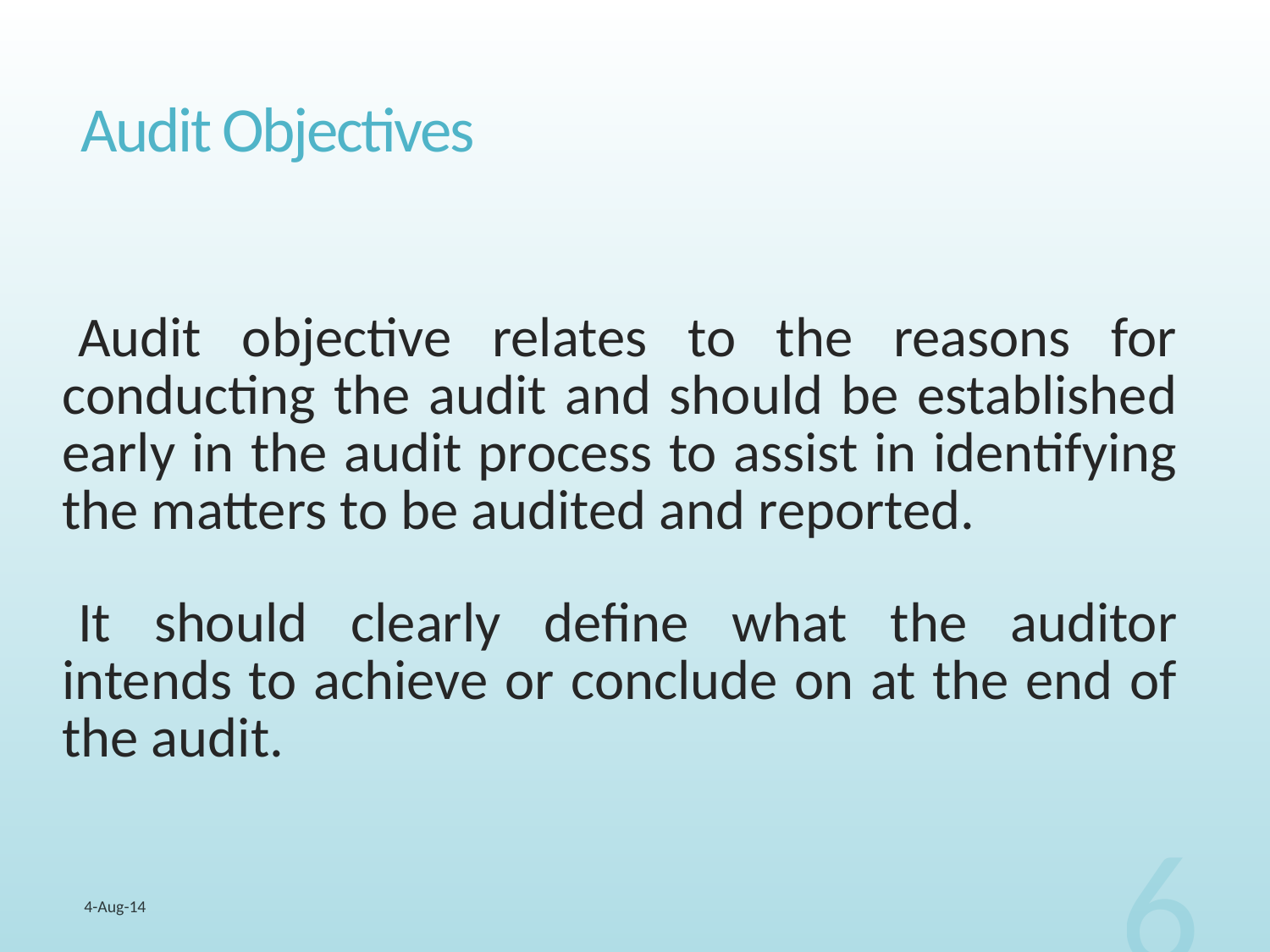

# Audit Objectives

Audit objective relates to the reasons for conducting the audit and should be established early in the audit process to assist in identifying the matters to be audited and reported.
It should clearly define what the auditor intends to achieve or conclude on at the end of the audit.
6
4-Aug-14